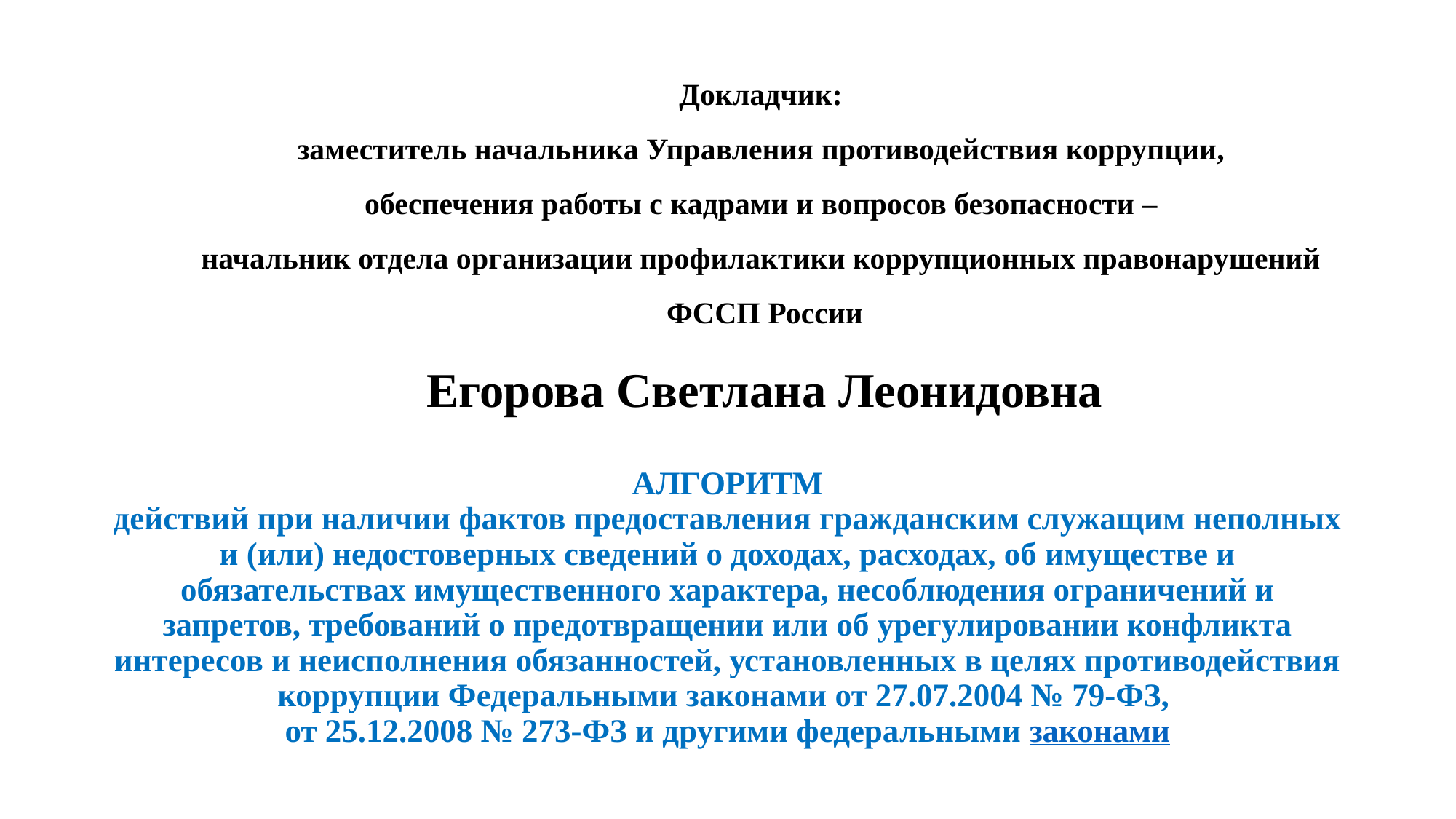

# Докладчик: заместитель начальника Управления противодействия коррупции, обеспечения работы с кадрами и вопросов безопасности – начальник отдела организации профилактики коррупционных правонарушений ФССП России Егорова Светлана Леонидовна

АЛГОРИТМ
действий при наличии фактов предоставления гражданским служащим неполных и (или) недостоверных сведений о доходах, расходах, об имуществе и обязательствах имущественного характера, несоблюдения ограничений и запретов, требований о предотвращении или об урегулировании конфликта интересов и неисполнения обязанностей, установленных в целях противодействия коррупции Федеральными законами от 27.07.2004 № 79-ФЗ,
от 25.12.2008 № 273-ФЗ и другими федеральными законами